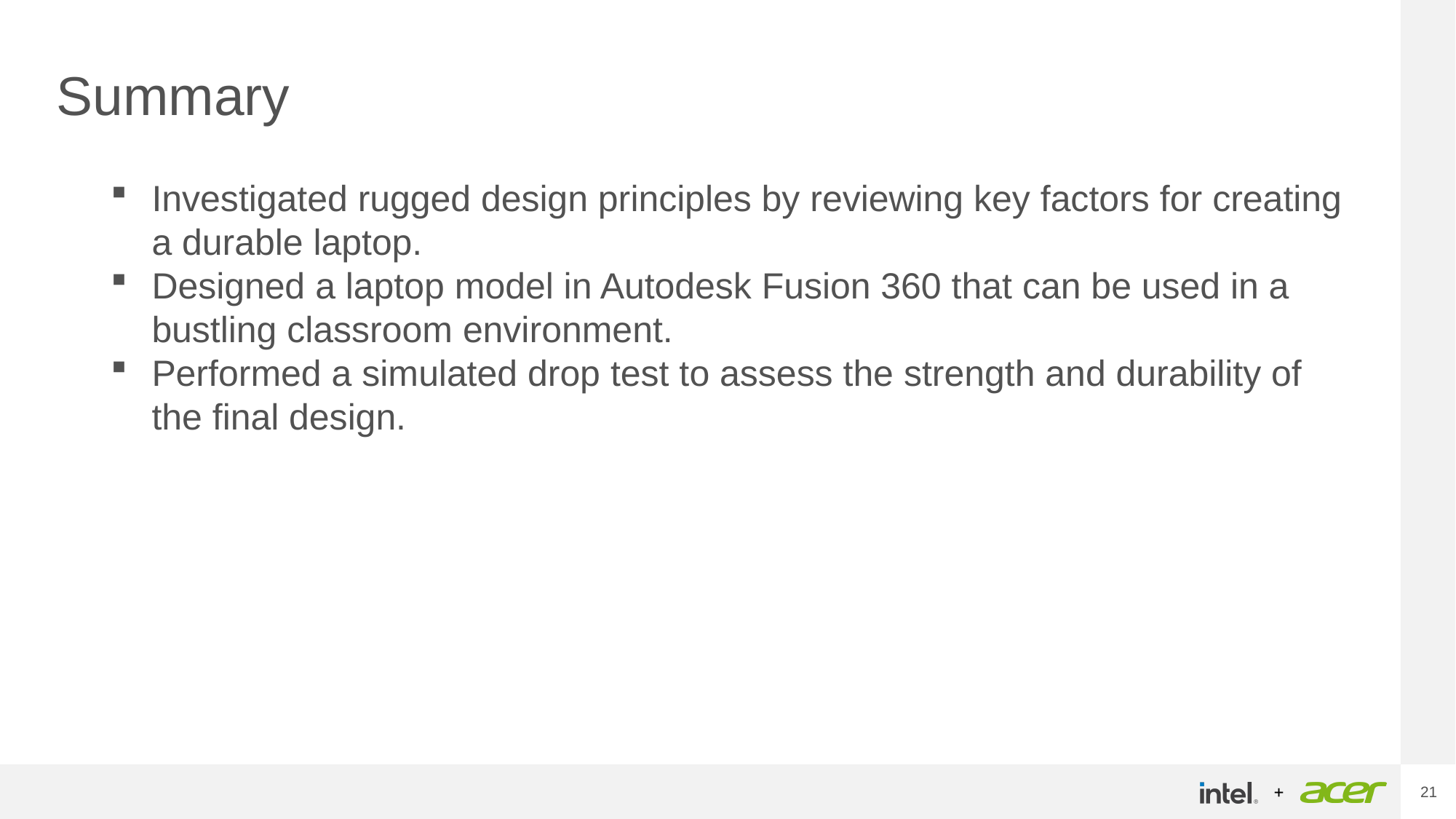

# Summary
Investigated rugged design principles by reviewing key factors for creating a durable laptop.
Designed a laptop model in Autodesk Fusion 360 that can be used in a bustling classroom environment.
Performed a simulated drop test to assess the strength and durability of the final design.